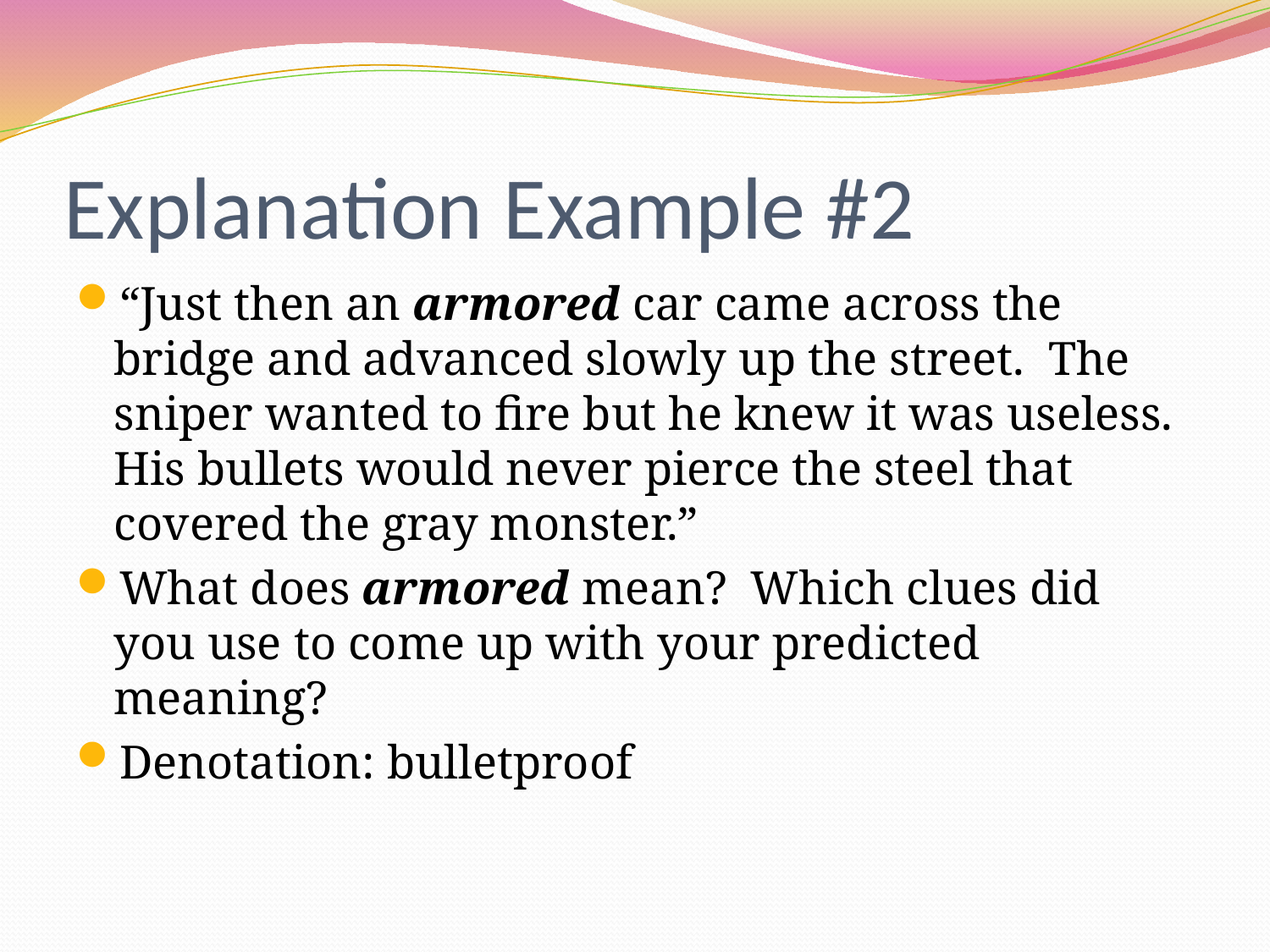

# Explanation Example #2
“Just then an armored car came across the bridge and advanced slowly up the street.  The sniper wanted to fire but he knew it was useless.  His bullets would never pierce the steel that covered the gray monster.”
What does armored mean?  Which clues did you use to come up with your predicted meaning?
Denotation: bulletproof